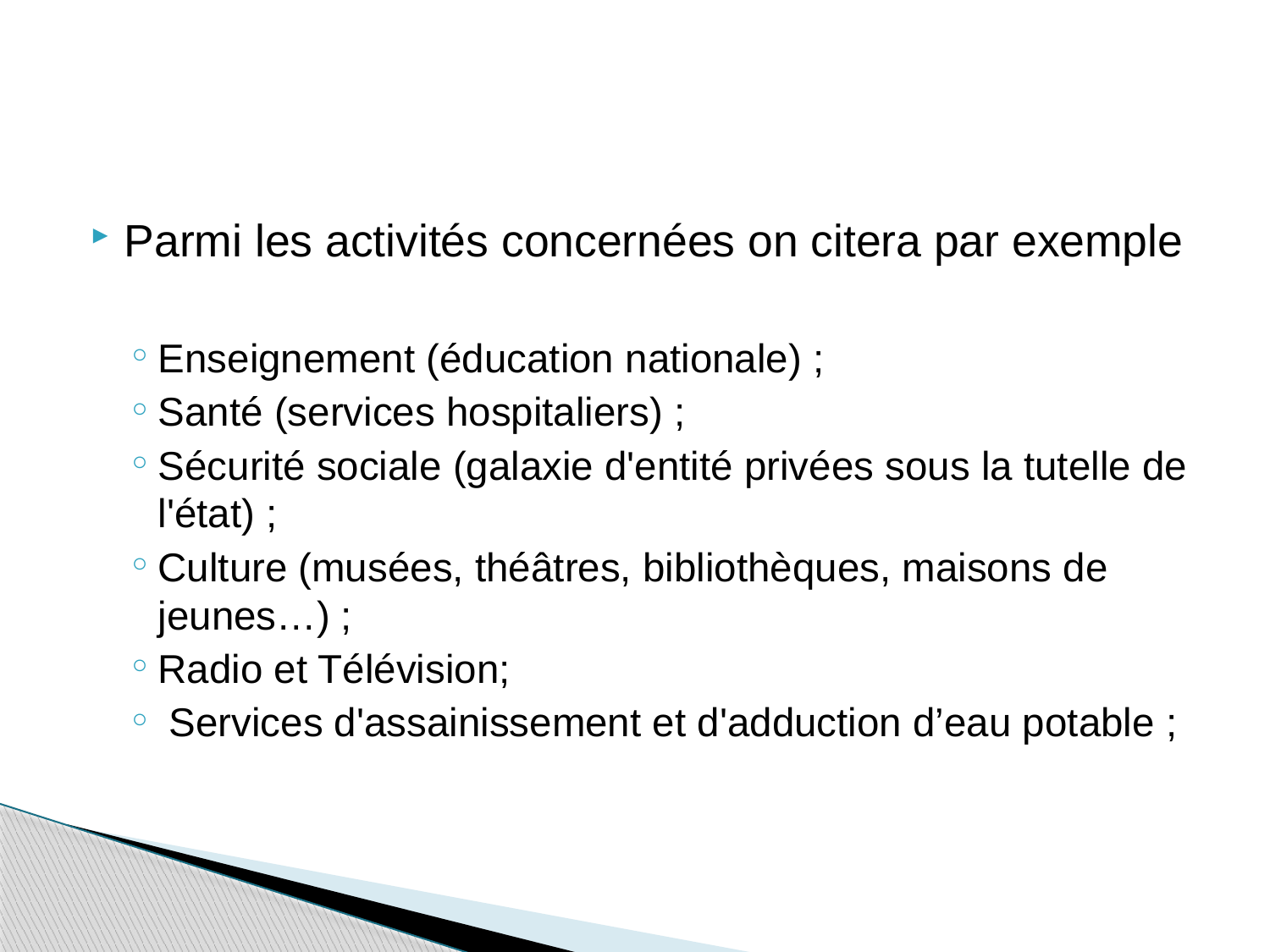

#
Parmi les activités concernées on citera par exemple

Enseignement (éducation nationale) ;
Santé (services hospitaliers) ;
Sécurité sociale (galaxie d'entité privées sous la tutelle de l'état) ;
Culture (musées, théâtres, bibliothèques, maisons de jeunes…) ;
Radio et Télévision;
 Services d'assainissement et d'adduction d’eau potable ;